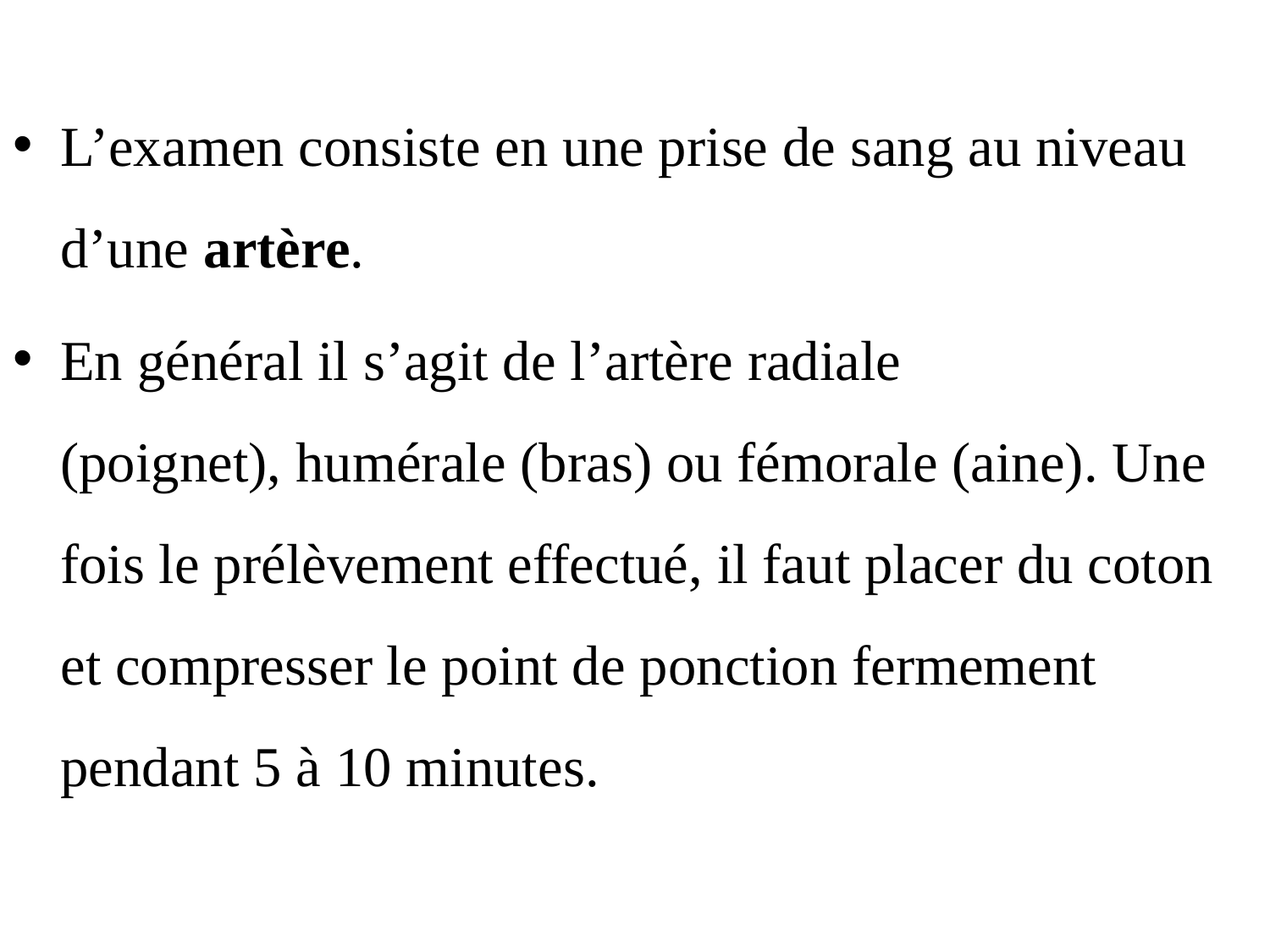

L’examen consiste en une prise de sang au niveau d’une artère.
En général il s’agit de l’artère radiale (poignet), humérale (bras) ou fémorale (aine). Une fois le prélèvement effectué, il faut placer du coton et compresser le point de ponction fermement pendant 5 à 10 minutes.